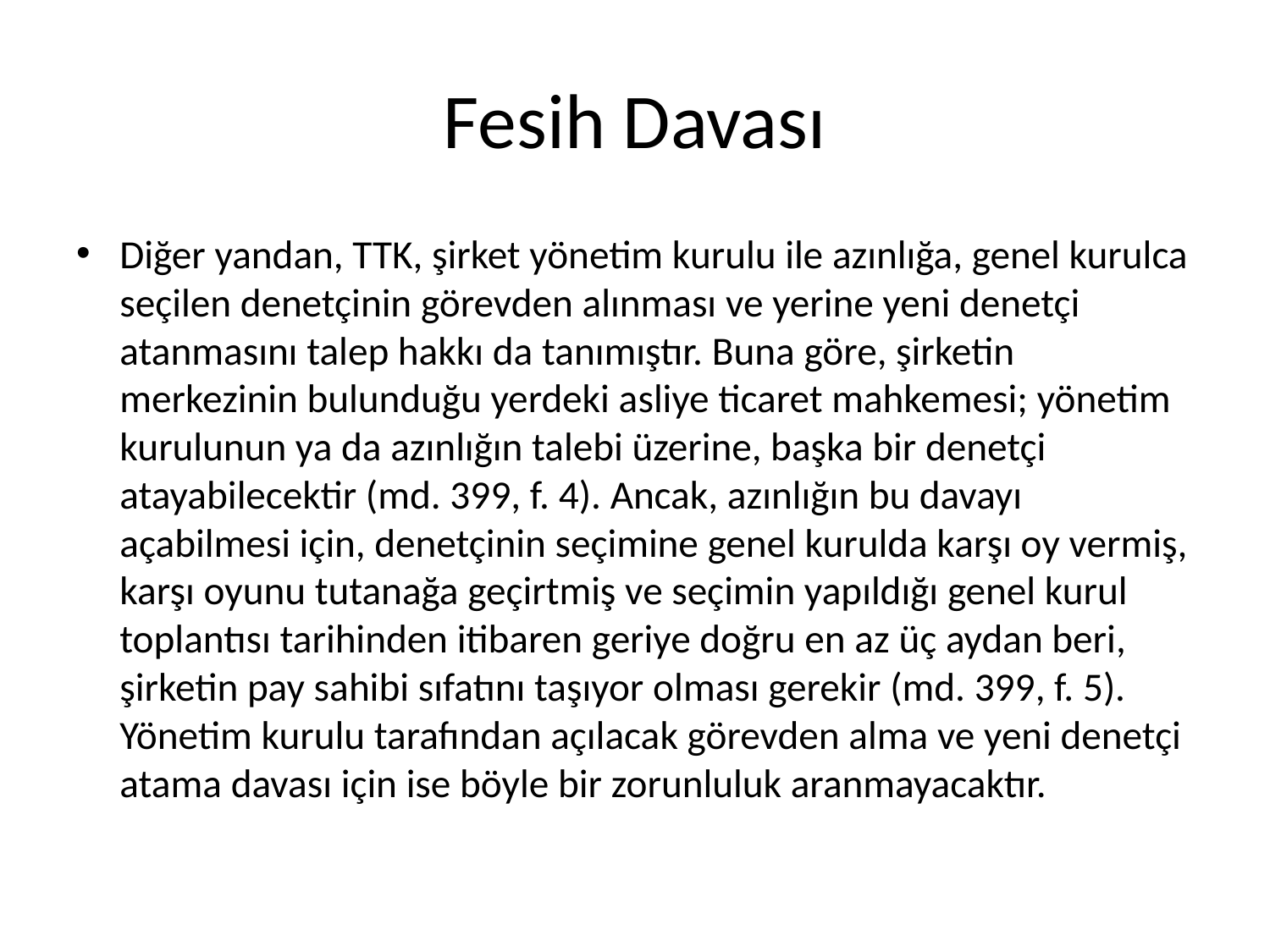

# Fesih Davası
Diğer yandan, TTK, şirket yönetim kurulu ile azınlığa, genel kurulca seçilen denetçinin görevden alınması ve yerine yeni denetçi atanmasını talep hakkı da tanımıştır. Buna göre, şirketin merkezinin bulunduğu yerdeki asliye ticaret mahkemesi; yönetim kurulunun ya da azınlığın talebi üzerine, başka bir denetçi atayabilecektir (md. 399, f. 4). Ancak, azınlığın bu davayı açabilmesi için, denetçinin seçimine genel kurulda karşı oy vermiş, karşı oyunu tutanağa geçirtmiş ve seçimin yapıldığı genel kurul toplantısı tarihinden itibaren geriye doğru en az üç aydan beri, şirketin pay sahibi sıfatını taşıyor olması gerekir (md. 399, f. 5). Yönetim kurulu tarafından açılacak görevden alma ve yeni denetçi atama davası için ise böyle bir zorunluluk aranmayacaktır.